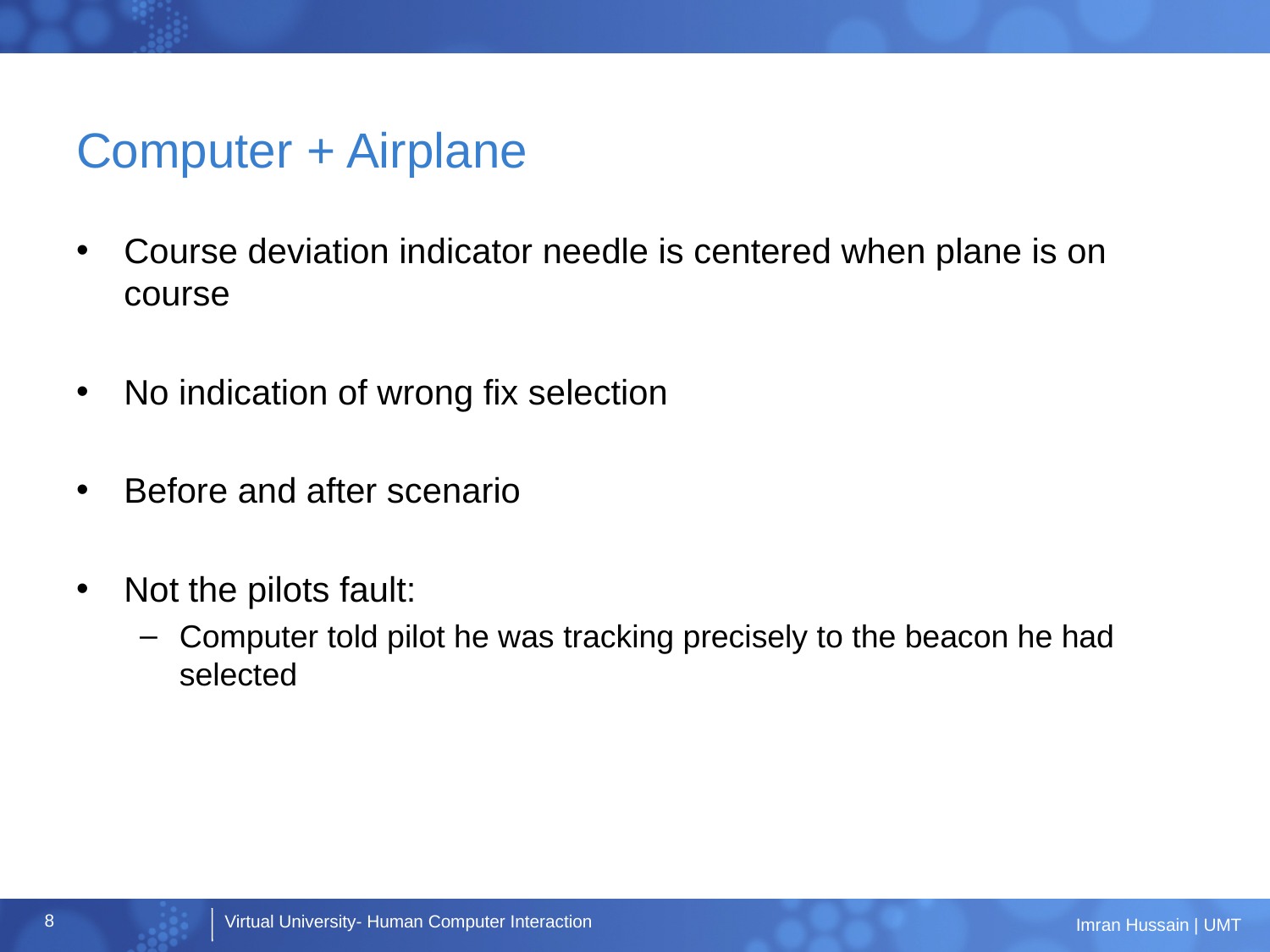

# Computer + Airplane
Course deviation indicator needle is centered when plane is on course

No indication of wrong fix selection

Before and after scenario

Not the pilots fault:
Computer told pilot he was tracking precisely to the beacon he had selected